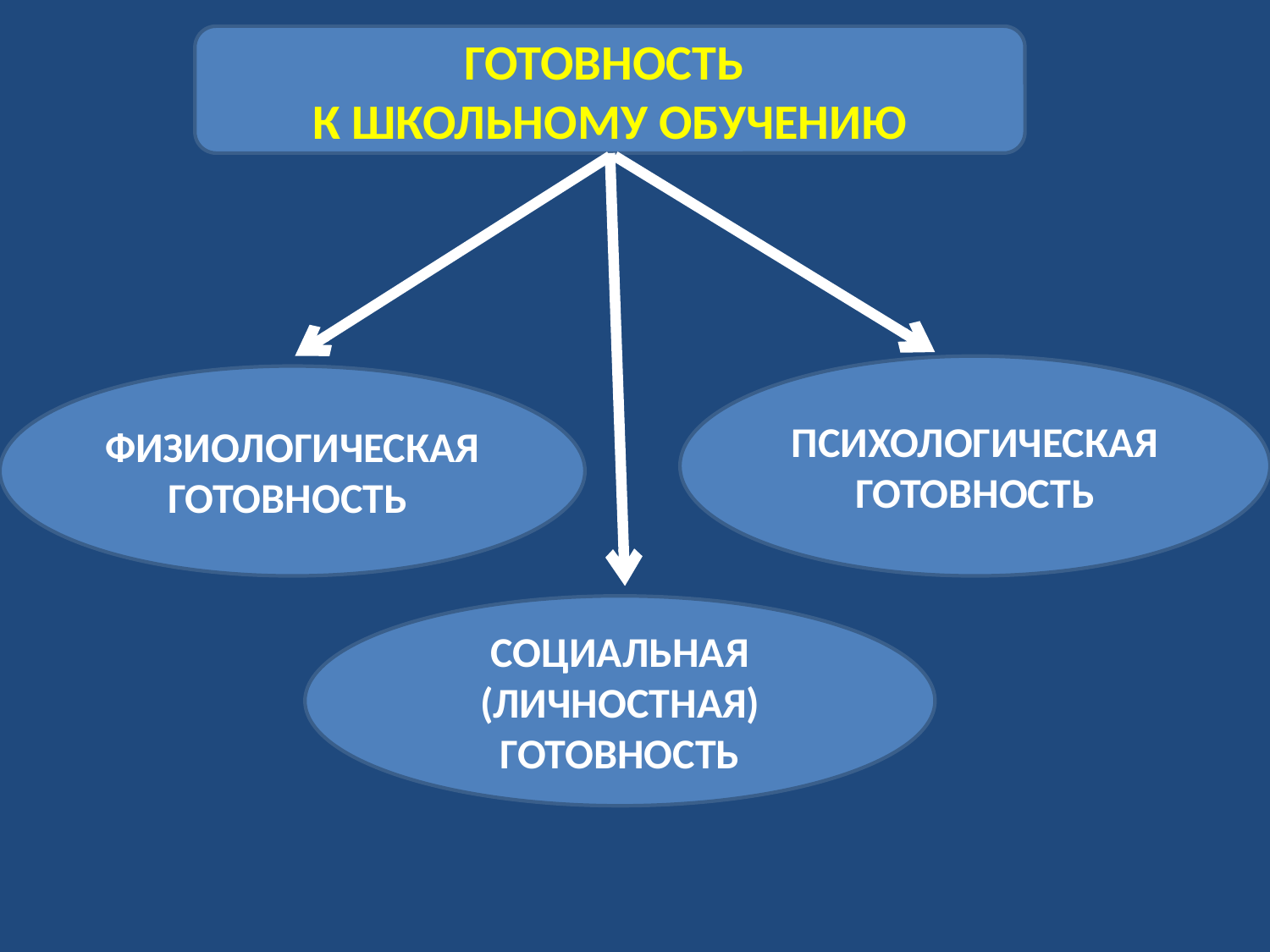

ГОТОВНОСТЬ
К ШКОЛЬНОМУ ОБУЧЕНИЮ
ПСИХОЛОГИЧЕСКАЯ ГОТОВНОСТЬ
ФИЗИОЛОГИЧЕСКАЯ
ГОТОВНОСТЬ
СОЦИАЛЬНАЯ
(ЛИЧНОСТНАЯ)
ГОТОВНОСТЬ